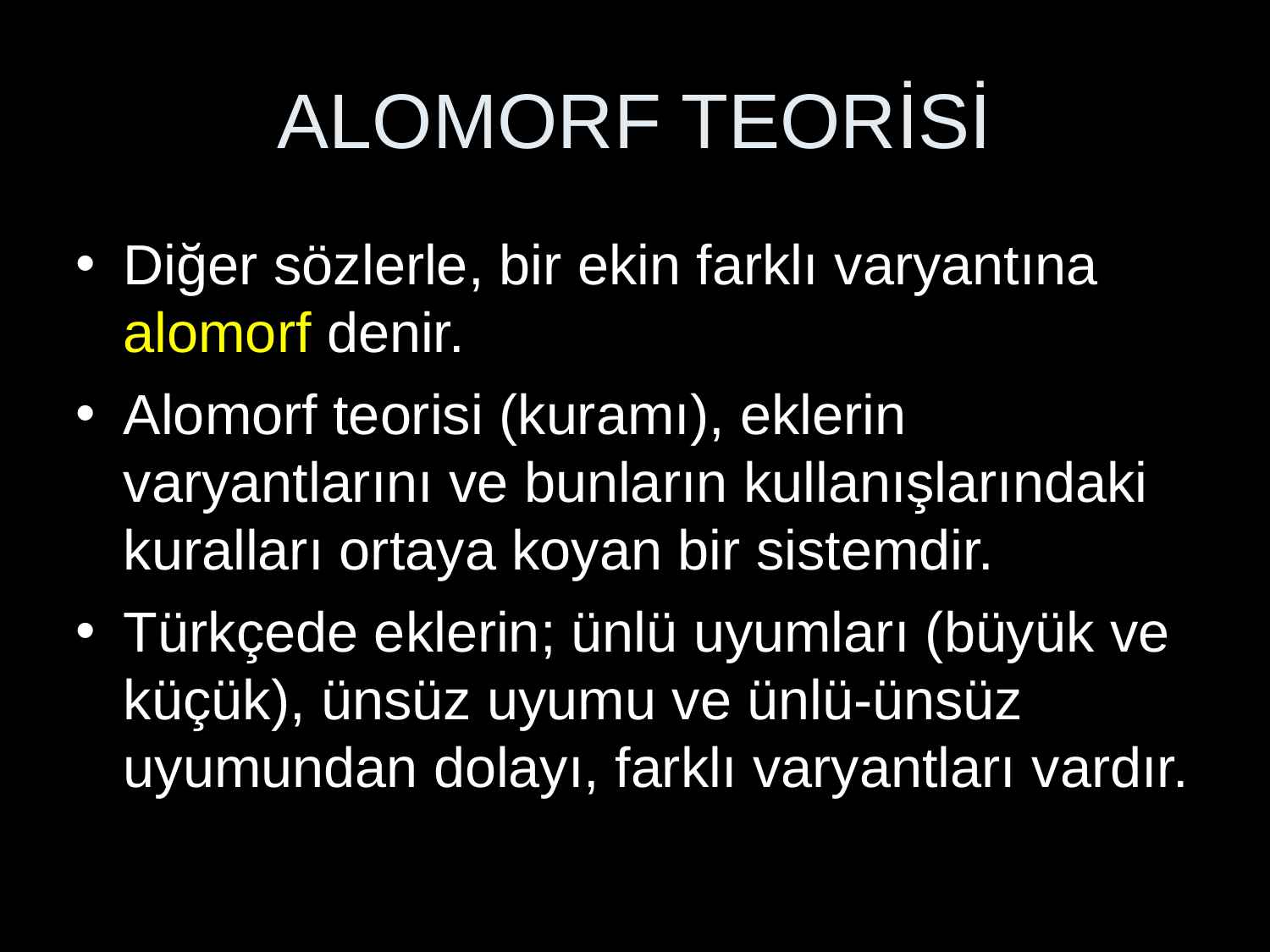

# ALOMORF TEORİSİ
Diğer sözlerle, bir ekin farklı varyantına alomorf denir.
Alomorf teorisi (kuramı), eklerin varyantlarını ve bunların kullanışlarındaki kuralları ortaya koyan bir sistemdir.
Türkçede eklerin; ünlü uyumları (büyük ve küçük), ünsüz uyumu ve ünlü-ünsüz uyumundan dolayı, farklı varyantları vardır.